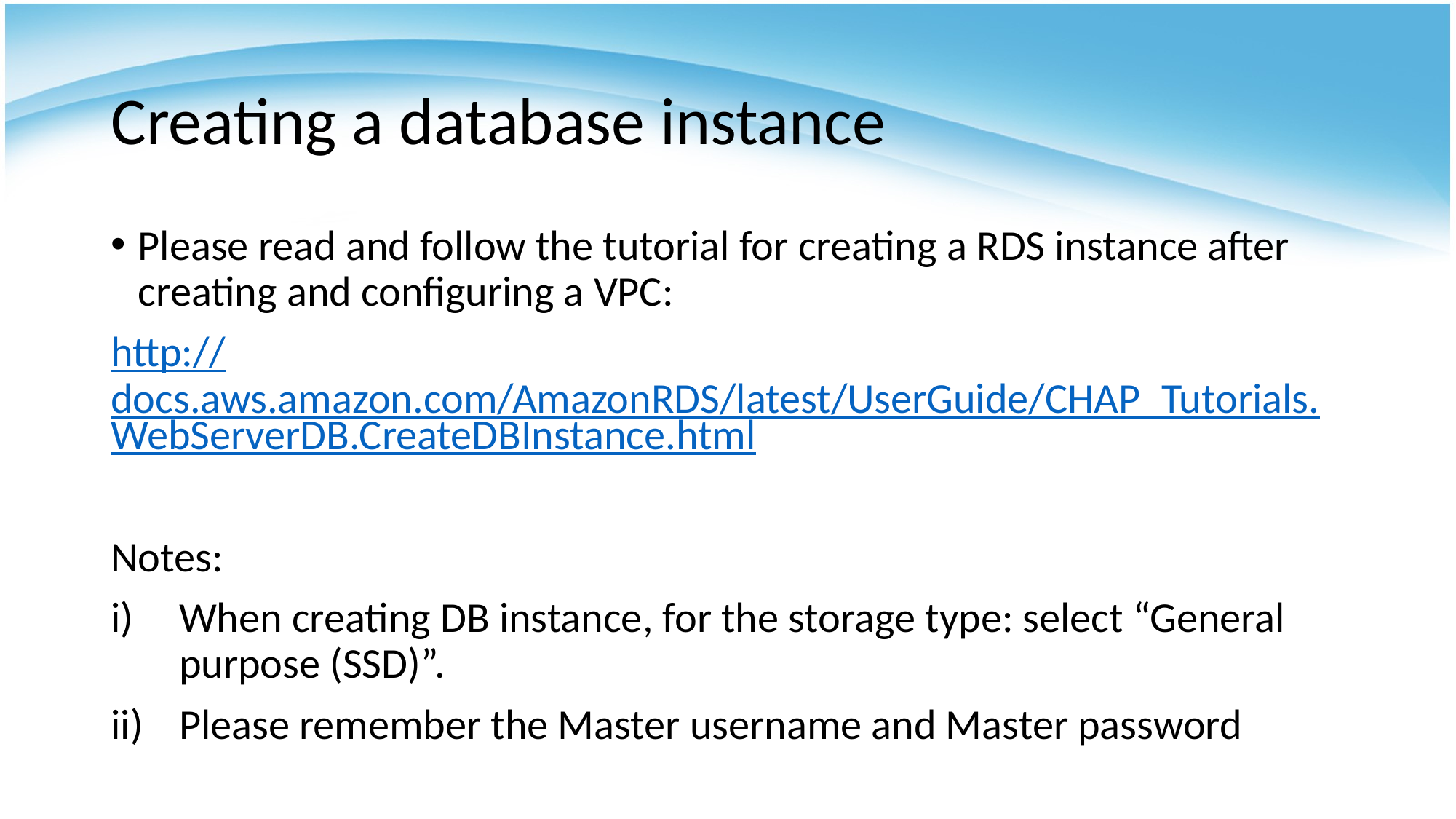

# Creating a database instance
Please read and follow the tutorial for creating a RDS instance after creating and configuring a VPC:
http://docs.aws.amazon.com/AmazonRDS/latest/UserGuide/CHAP_Tutorials.WebServerDB.CreateDBInstance.html

Notes:
When creating DB instance, for the storage type: select “General purpose (SSD)”.
Please remember the Master username and Master password